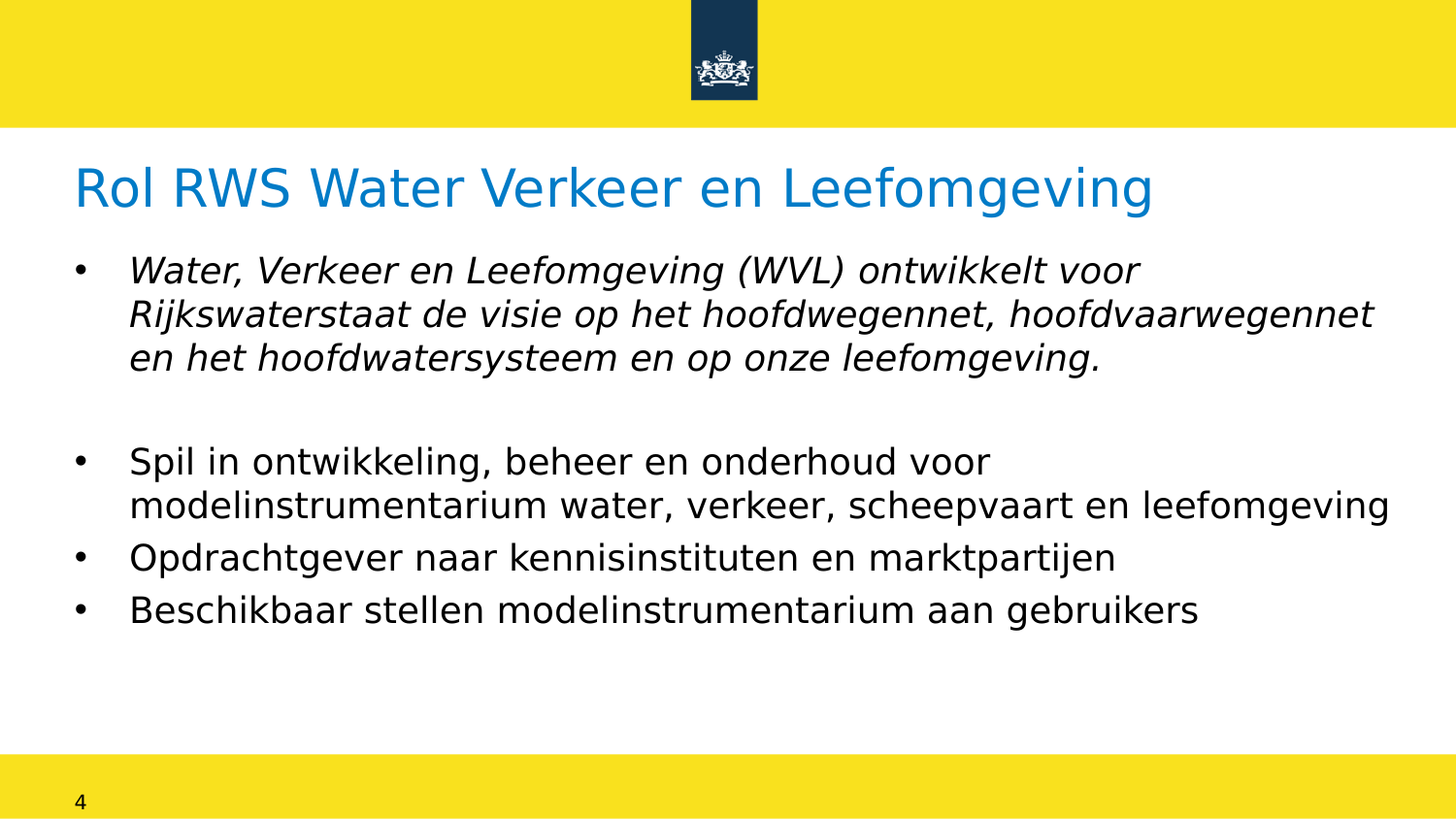

# Rol RWS Water Verkeer en Leefomgeving
Water, Verkeer en Leefomgeving (WVL) ontwikkelt voor Rijkswaterstaat de visie op het hoofdwegennet, hoofdvaarwegennet en het hoofdwatersysteem en op onze leefomgeving.

Spil in ontwikkeling, beheer en onderhoud voor modelinstrumentarium water, verkeer, scheepvaart en leefomgeving
Opdrachtgever naar kennisinstituten en marktpartijen
Beschikbaar stellen modelinstrumentarium aan gebruikers